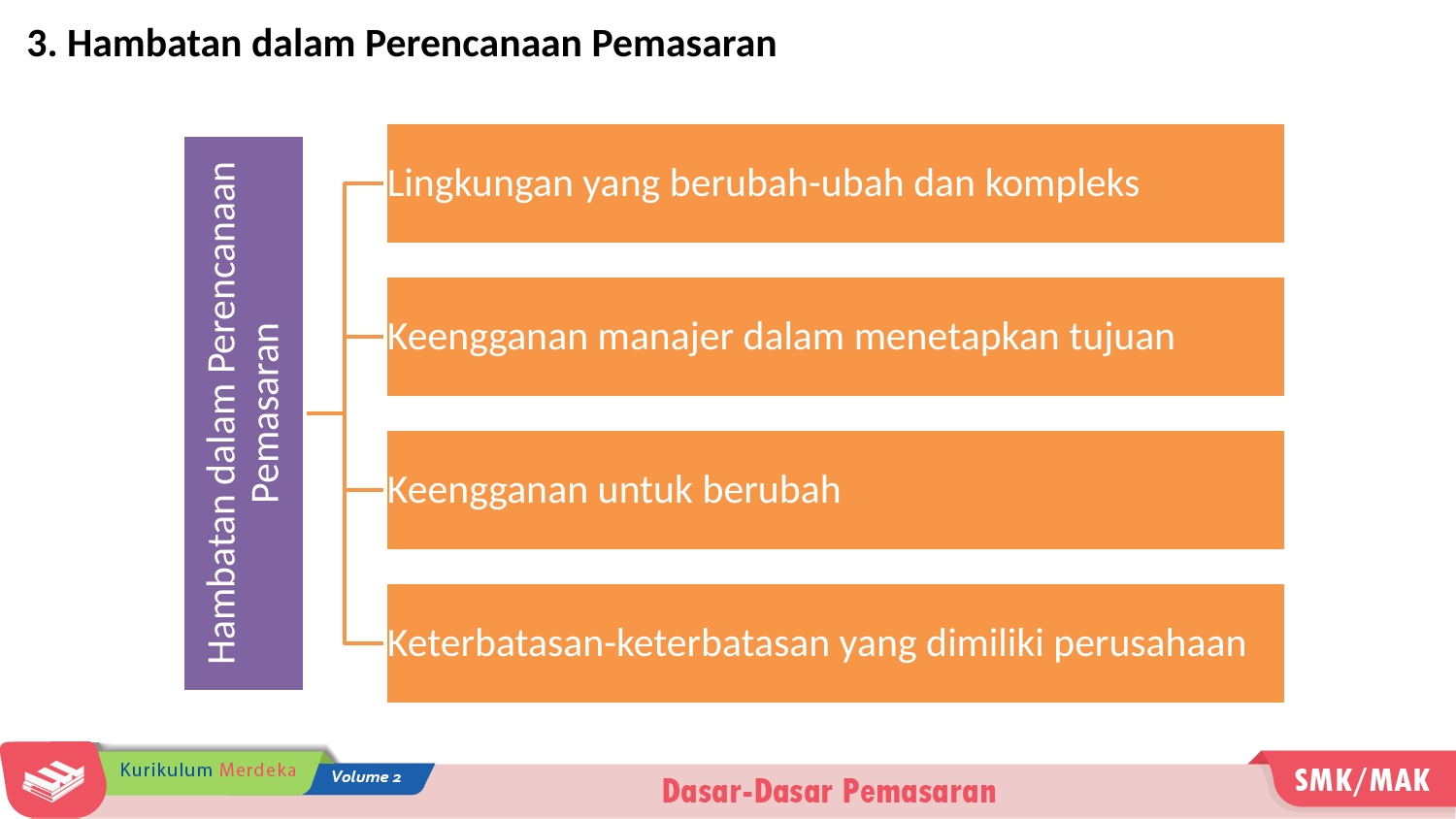

3. Hambatan dalam Perencanaan Pemasaran

Hambatan dalam Perencanaan Pemasaran
Lingkungan yang berubah-ubah dan kompleks
Keengganan manajer dalam menetapkan tujuan
Keengganan untuk berubah
Keterbatasan-keterbatasan yang dimiliki perusahaan